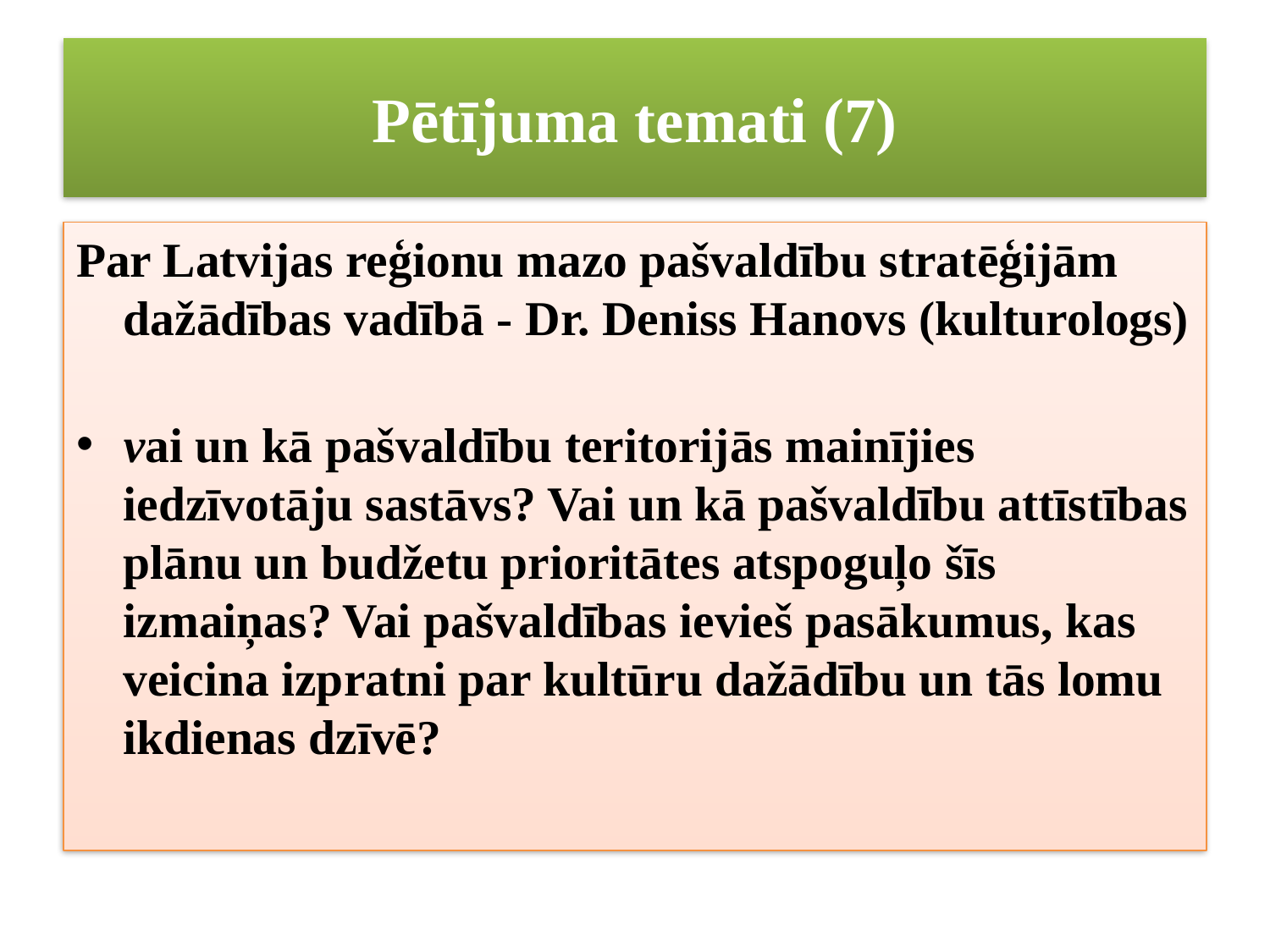

# Pētījuma temati (7)
Par Latvijas reģionu mazo pašvaldību stratēģijām dažādības vadībā - Dr. Deniss Hanovs (kulturologs)
vai un kā pašvaldību teritorijās mainījies iedzīvotāju sastāvs? Vai un kā pašvaldību attīstības plānu un budžetu prioritātes atspoguļo šīs izmaiņas? Vai pašvaldības ievieš pasākumus, kas veicina izpratni par kultūru dažādību un tās lomu ikdienas dzīvē?